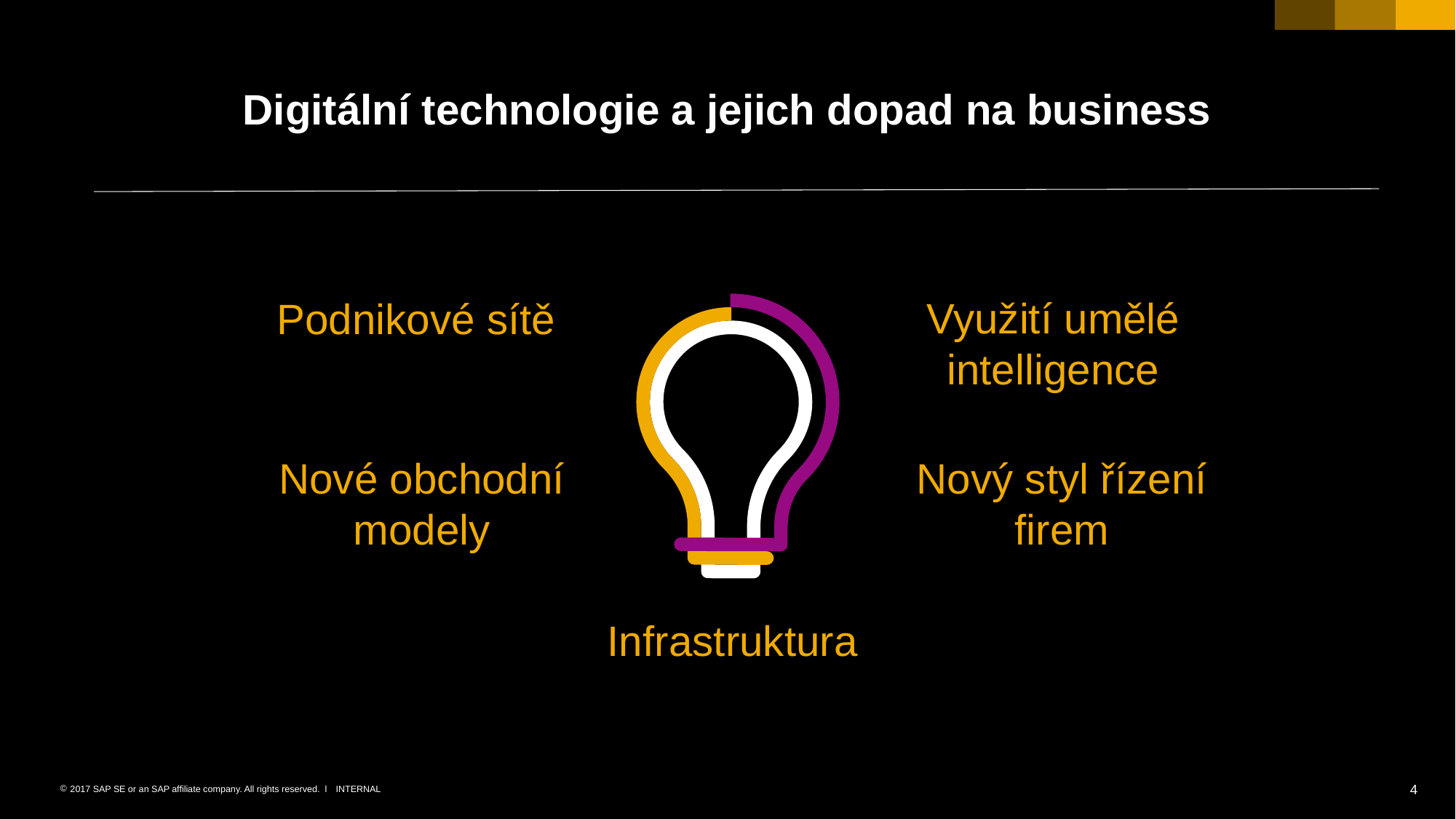

Digitální technologie a jejich dopad na business

Využití umělé intelligence
Podnikové sítě

Nové obchodní modely
Nový styl řízení firem
Infrastruktura